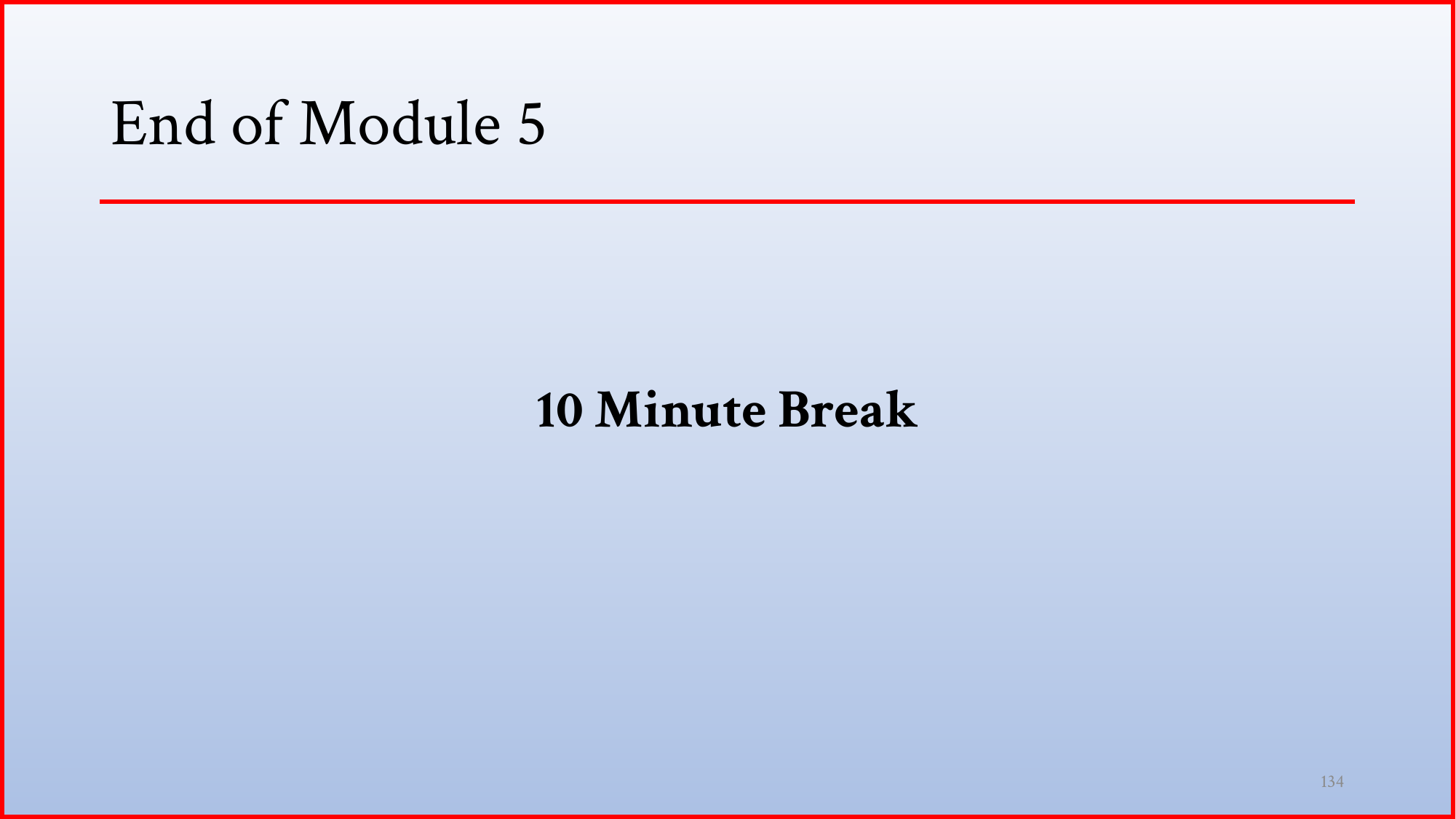

# End of Module 5
10 Minute Break
134